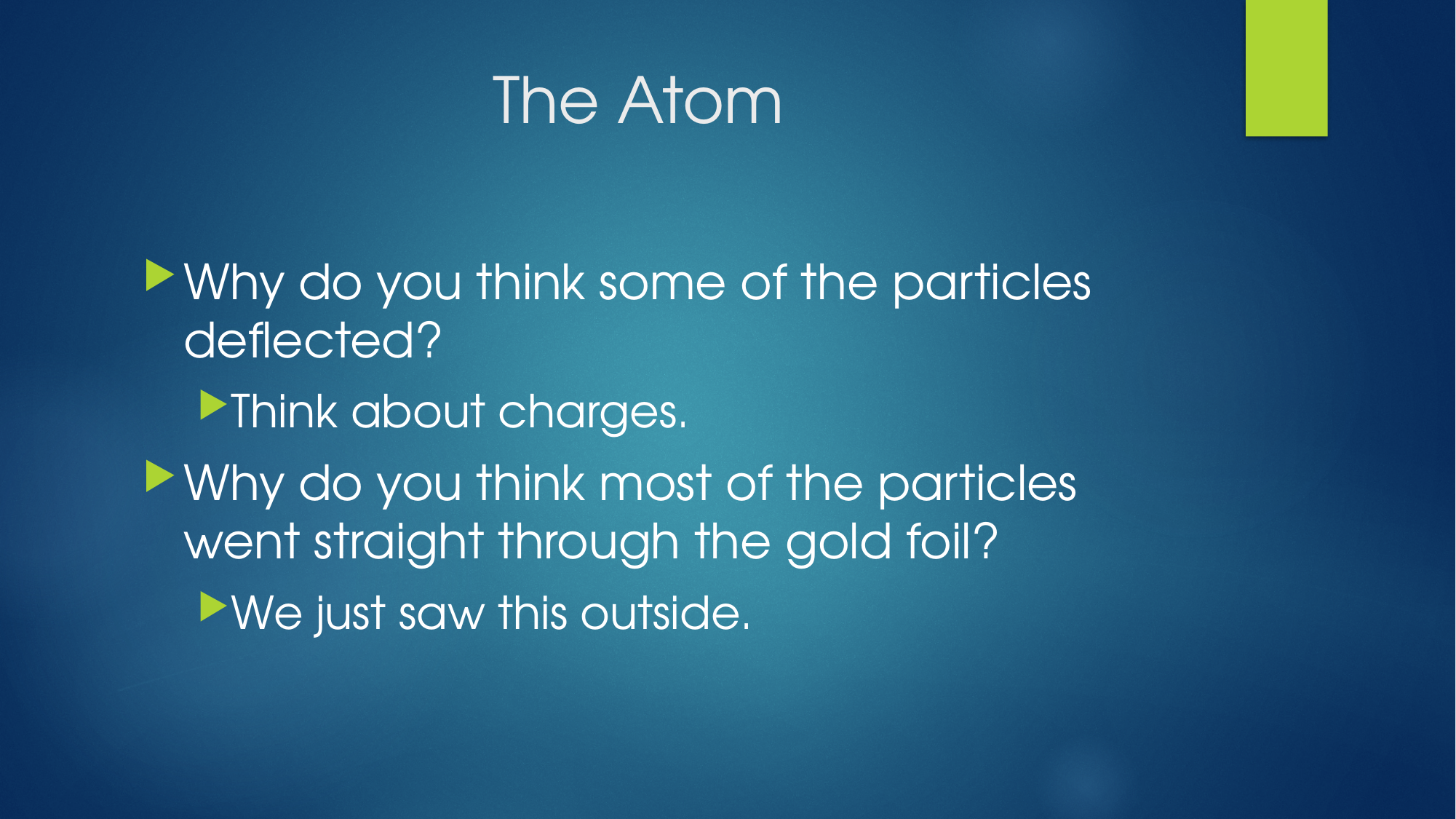

# The Atom
Why do you think some of the particles deflected?
Think about charges.
Why do you think most of the particles went straight through the gold foil?
We just saw this outside.